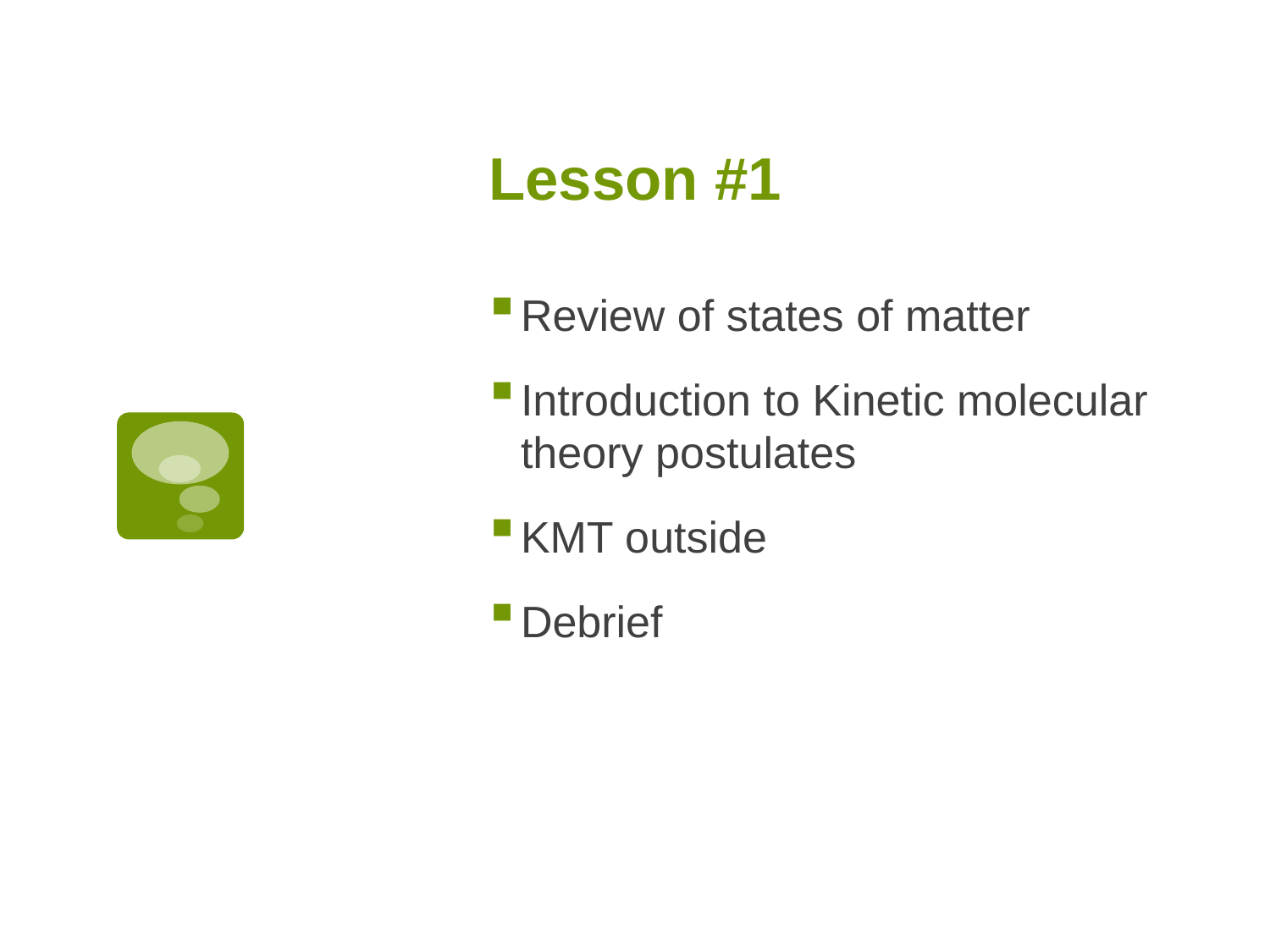

# Lesson #1
Review of states of matter
Introduction to Kinetic molecular theory postulates
KMT outside
Debrief